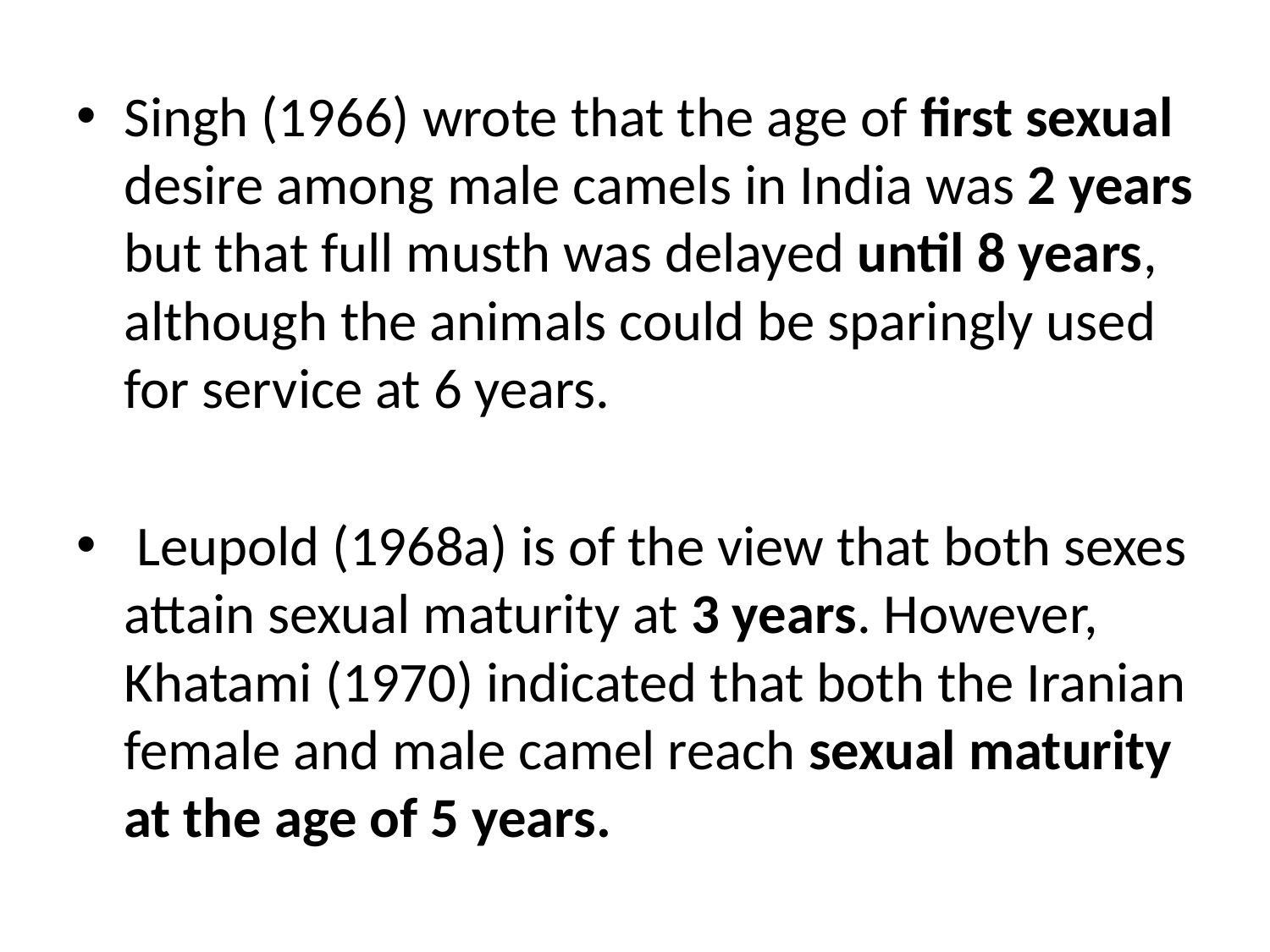

Singh (1966) wrote that the age of first sexual desire among male camels in India was 2 years but that full musth was delayed until 8 years, although the animals could be sparingly used for service at 6 years.

 Leupold (1968a) is of the view that both sexes attain sexual maturity at 3 years. However, Khatami (1970) indicated that both the Iranian female and male camel reach sexual maturity at the age of 5 years.